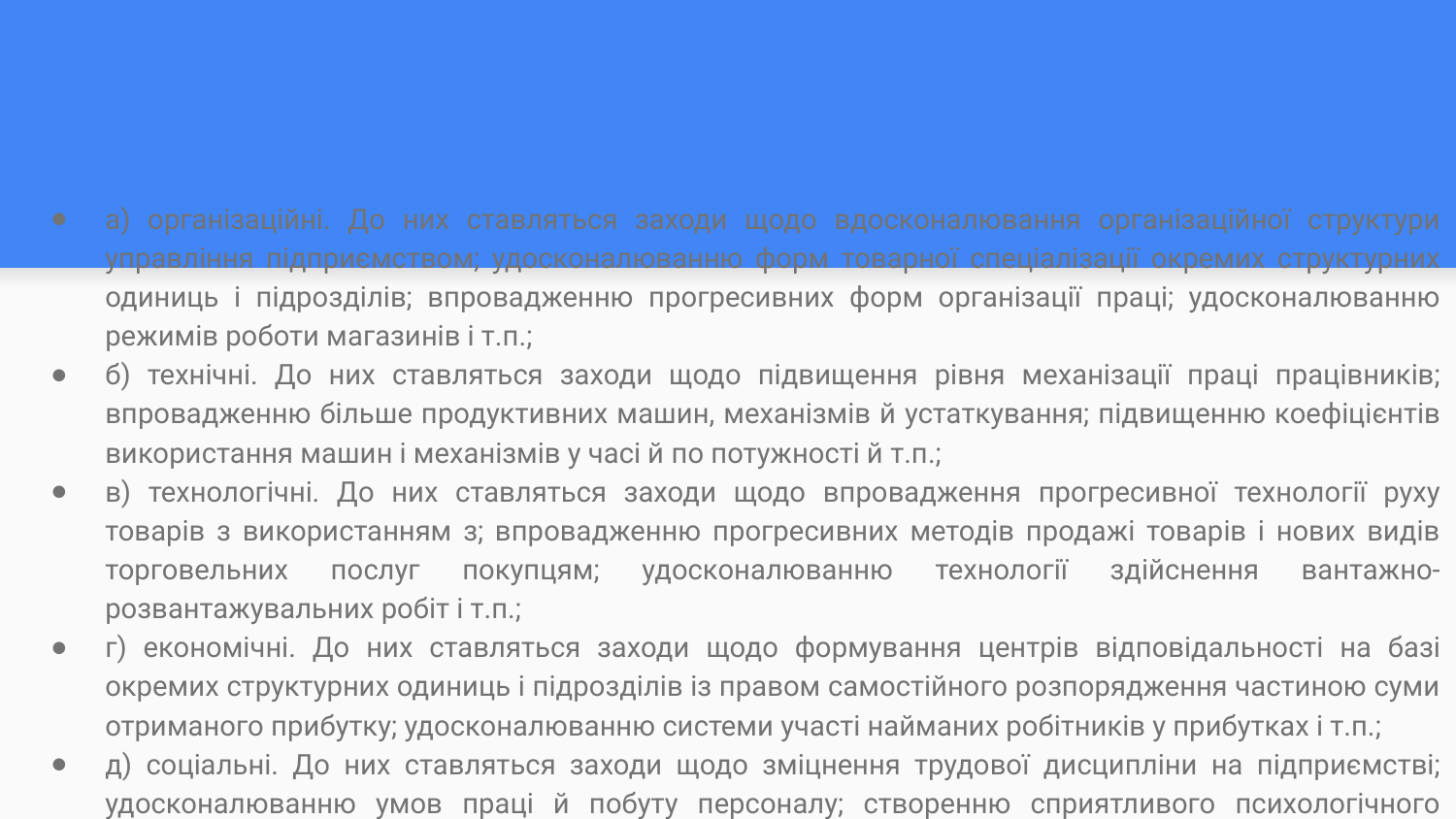

#
а) організаційні. До них ставляться заходи щодо вдосконалювання організаційної структури управління підприємством; удосконалюванню форм товарної спеціалізації окремих структурних одиниць і підрозділів; впровадженню прогресивних форм організації праці; удосконалюванню режимів роботи магазинів і т.п.;
б) технічні. До них ставляться заходи щодо підвищення рівня механізації праці працівників; впровадженню більше продуктивних машин, механізмів й устаткування; підвищенню коефіцієнтів використання машин і механізмів у часі й по потужності й т.п.;
в) технологічні. До них ставляться заходи щодо впровадження прогресивної технології руху товарів з використанням з; впровадженню прогресивних методів продажі товарів і нових видів торговельних послуг покупцям; удосконалюванню технології здійснення вантажно-розвантажувальних робіт і т.п.;
г) економічні. До них ставляться заходи щодо формування центрів відповідальності на базі окремих структурних одиниць і підрозділів із правом самостійного розпорядження частиною суми отриманого прибутку; удосконалюванню системи участі найманих робітників у прибутках і т.п.;
д) соціальні. До них ставляться заходи щодо зміцнення трудової дисципліни на підприємстві; удосконалюванню умов праці й побуту персоналу; створенню сприятливого психологічного клімату й т.п.